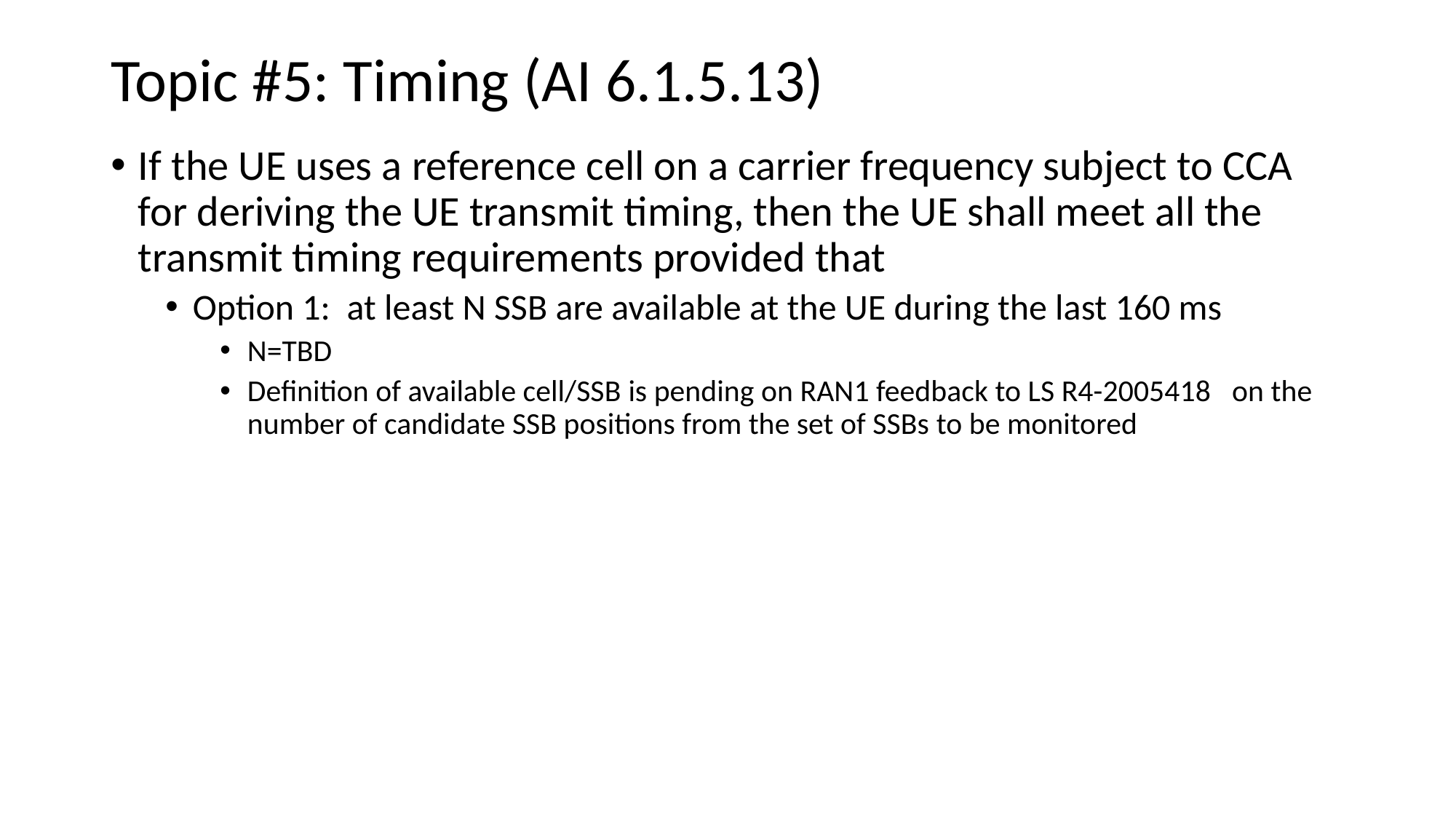

# Topic #5: Timing (AI 6.1.5.13)
If the UE uses a reference cell on a carrier frequency subject to CCA for deriving the UE transmit timing, then the UE shall meet all the transmit timing requirements provided that
Option 1:  at least N SSB are available at the UE during the last 160 ms
N=TBD
Definition of available cell/SSB is pending on RAN1 feedback to LS R4-2005418   on the number of candidate SSB positions from the set of SSBs to be monitored